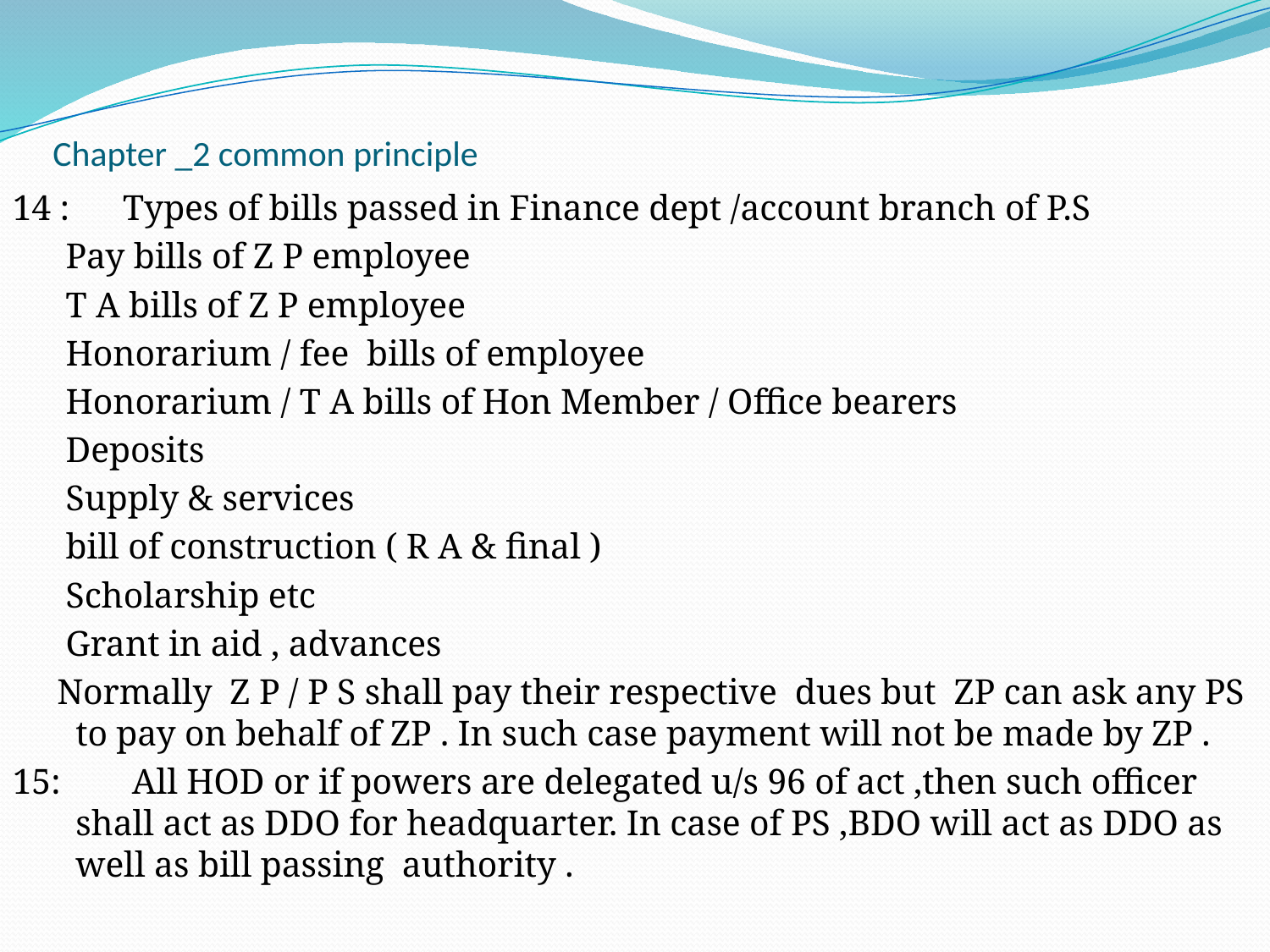

# Chapter _2 common principle
14 :      Types of bills passed in Finance dept /account branch of P.S
      Pay bills of Z P employee
      T A bills of Z P employee
      Honorarium / fee  bills of employee
      Honorarium / T A bills of Hon Member / Office bearers
      Deposits
      Supply & services
      bill of construction ( R A & final )
      Scholarship etc
      Grant in aid , advances
     Normally  Z P / P S shall pay their respective  dues but  ZP can ask any PS to pay on behalf of ZP . In such case payment will not be made by ZP .
15:        All HOD or if powers are delegated u/s 96 of act ,then such officer shall act as DDO for headquarter. In case of PS ,BDO will act as DDO as well as bill passing  authority .